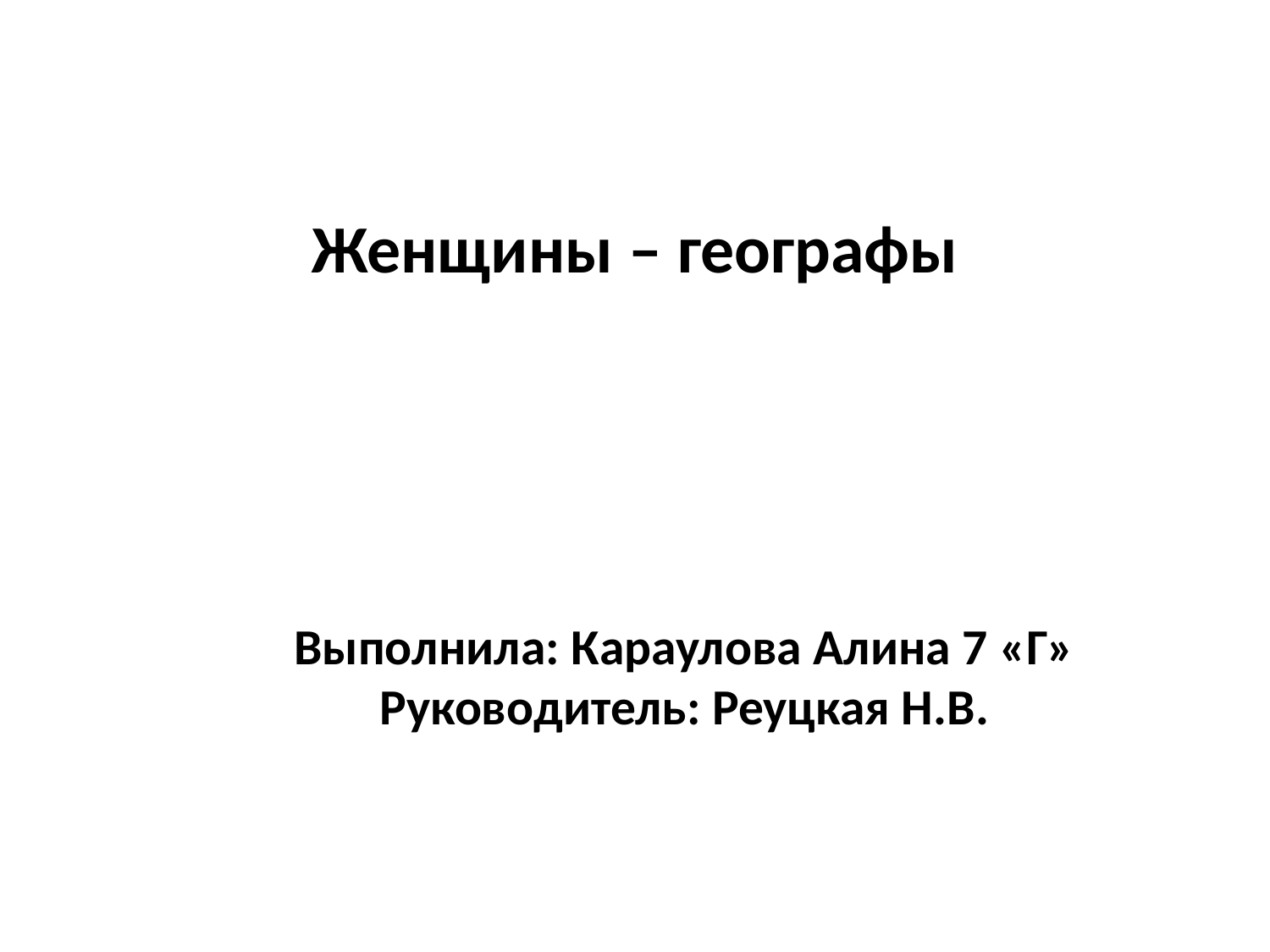

# Женщины – географы
Выполнила: Караулова Алина 7 «Г»
Руководитель: Реуцкая Н.В.